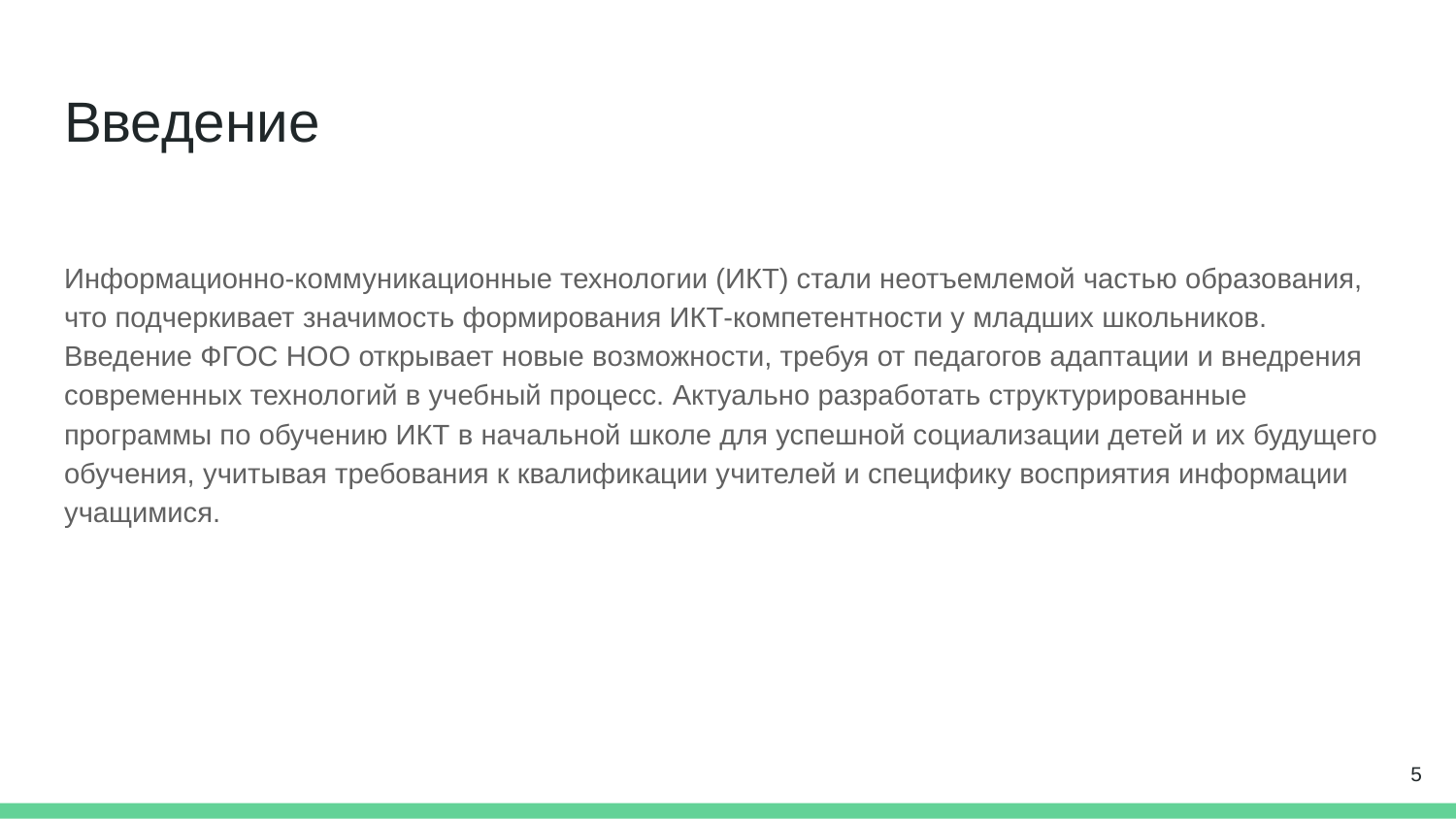

# Введение
Информационно-коммуникационные технологии (ИКТ) стали неотъемлемой частью образования, что подчеркивает значимость формирования ИКТ-компетентности у младших школьников. Введение ФГОС НОО открывает новые возможности, требуя от педагогов адаптации и внедрения современных технологий в учебный процесс. Актуально разработать структурированные программы по обучению ИКТ в начальной школе для успешной социализации детей и их будущего обучения, учитывая требования к квалификации учителей и специфику восприятия информации учащимися.
5